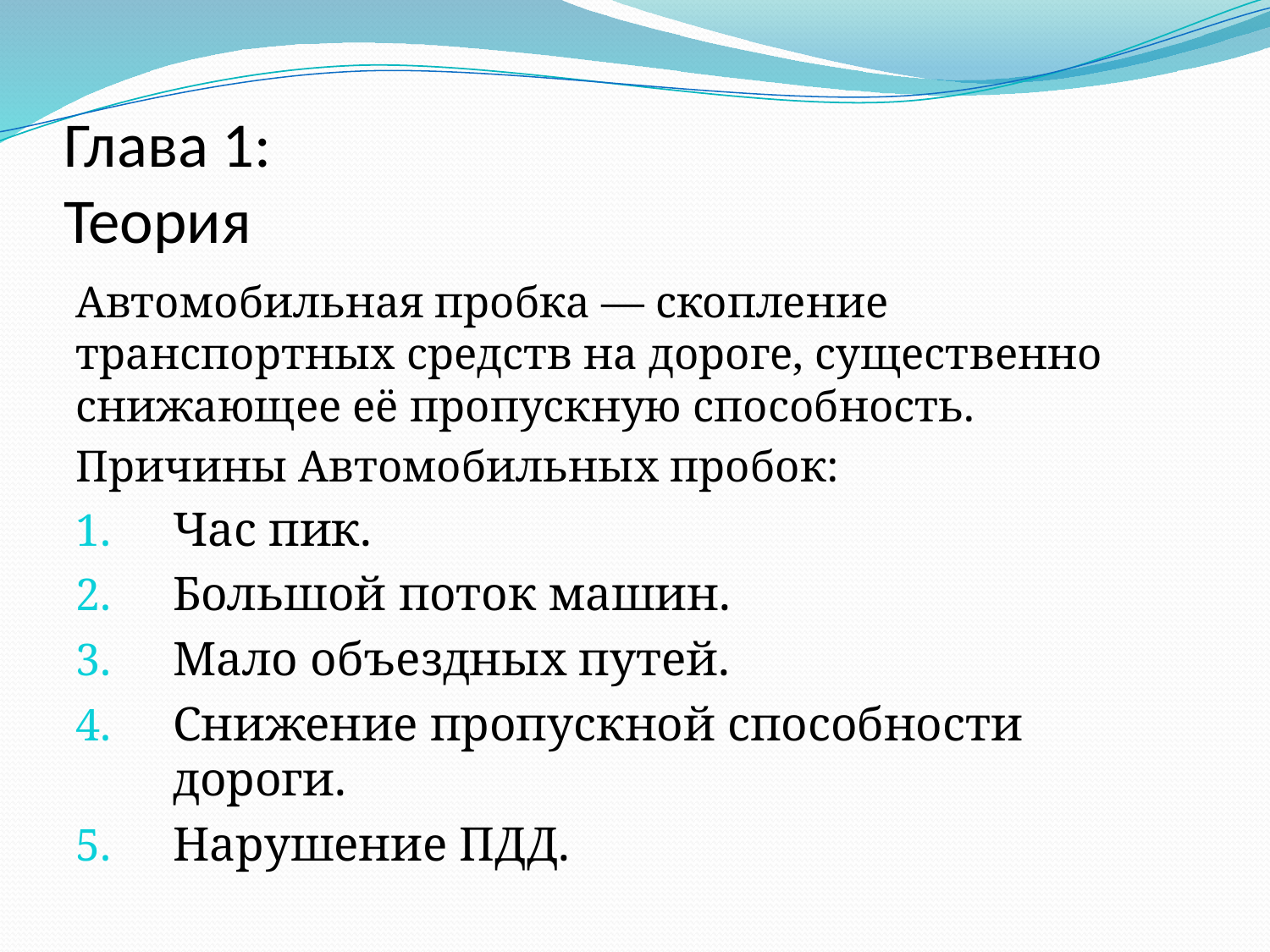

# Глава 1: Теория
Автомобильная пробка — скопление транспортных средств на дороге, существенно снижающее её пропускную способность.
Причины Автомобильных пробок:
Час пик.
Большой поток машин.
Мало объездных путей.
Снижение пропускной способности дороги.
Нарушение ПДД.